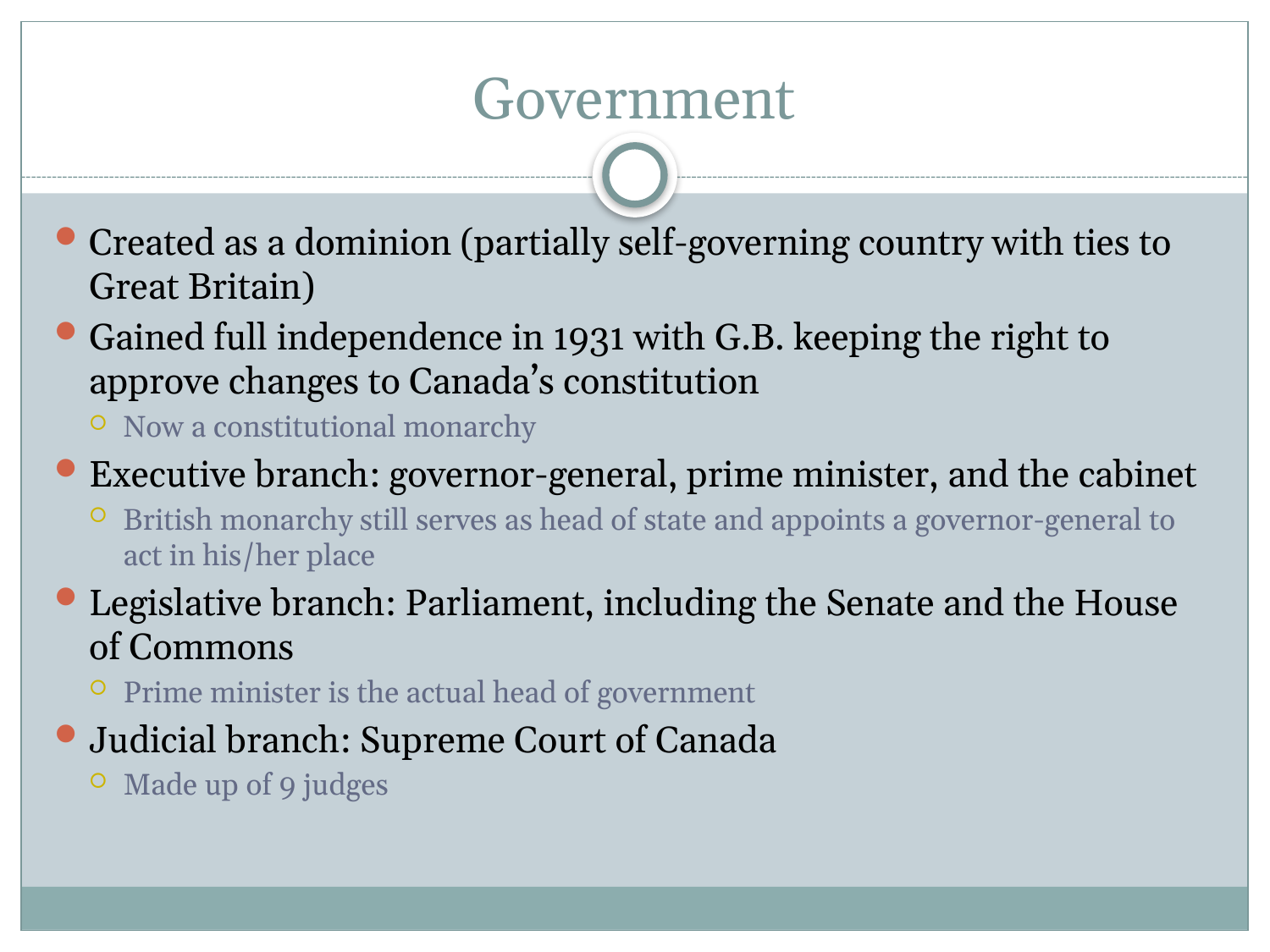

# Government
Created as a dominion (partially self-governing country with ties to Great Britain)
Gained full independence in 1931 with G.B. keeping the right to approve changes to Canada’s constitution
Now a constitutional monarchy
Executive branch: governor-general, prime minister, and the cabinet
British monarchy still serves as head of state and appoints a governor-general to act in his/her place
Legislative branch: Parliament, including the Senate and the House of Commons
Prime minister is the actual head of government
Judicial branch: Supreme Court of Canada
Made up of 9 judges